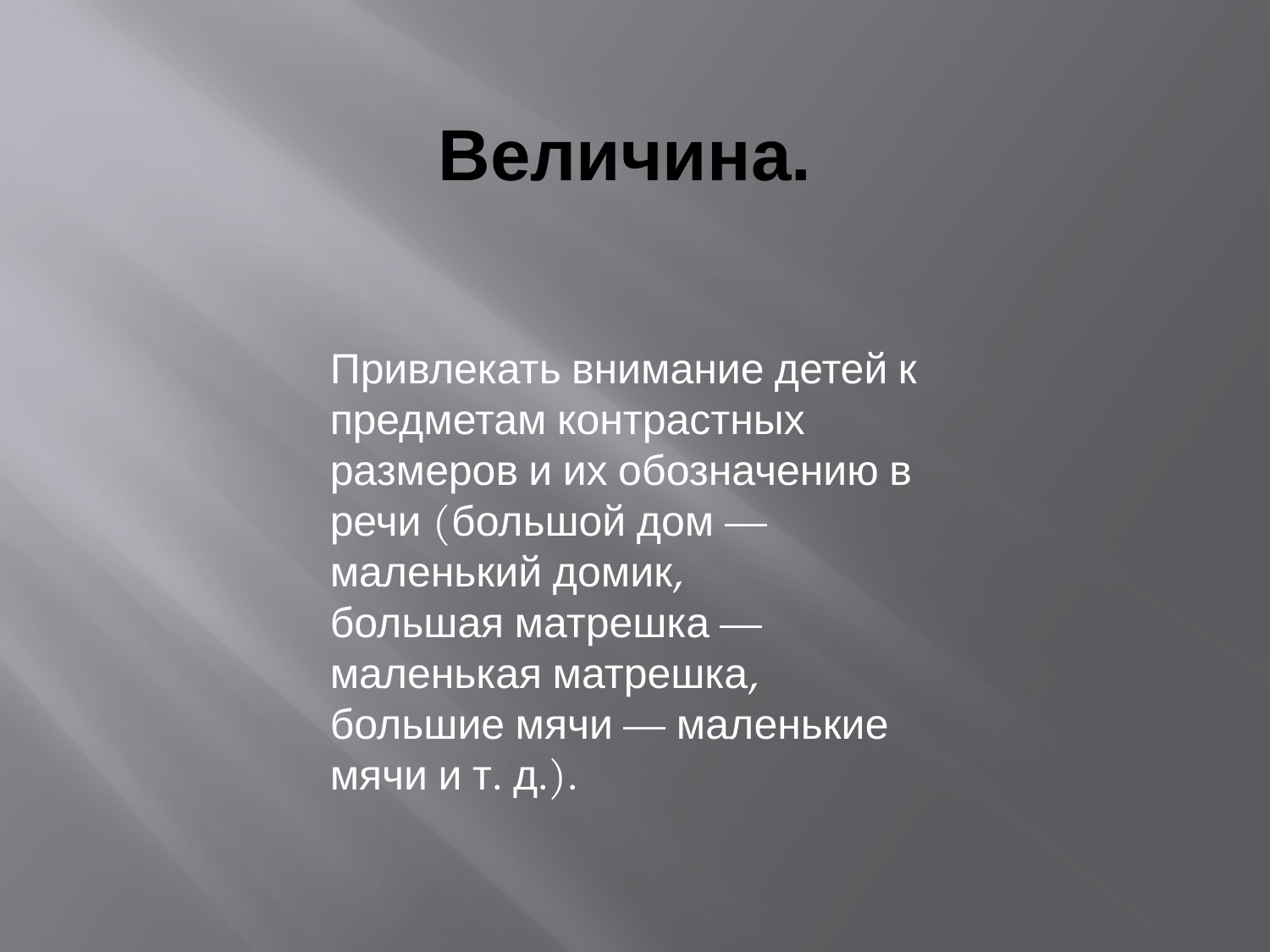

# Величина.
Привлекать внимание детей к предметам контрастных
размеров и их обозначению в речи (большой дом — маленький домик,
большая матрешка — маленькая матрешка, большие мячи — маленькие
мячи и т. д.).